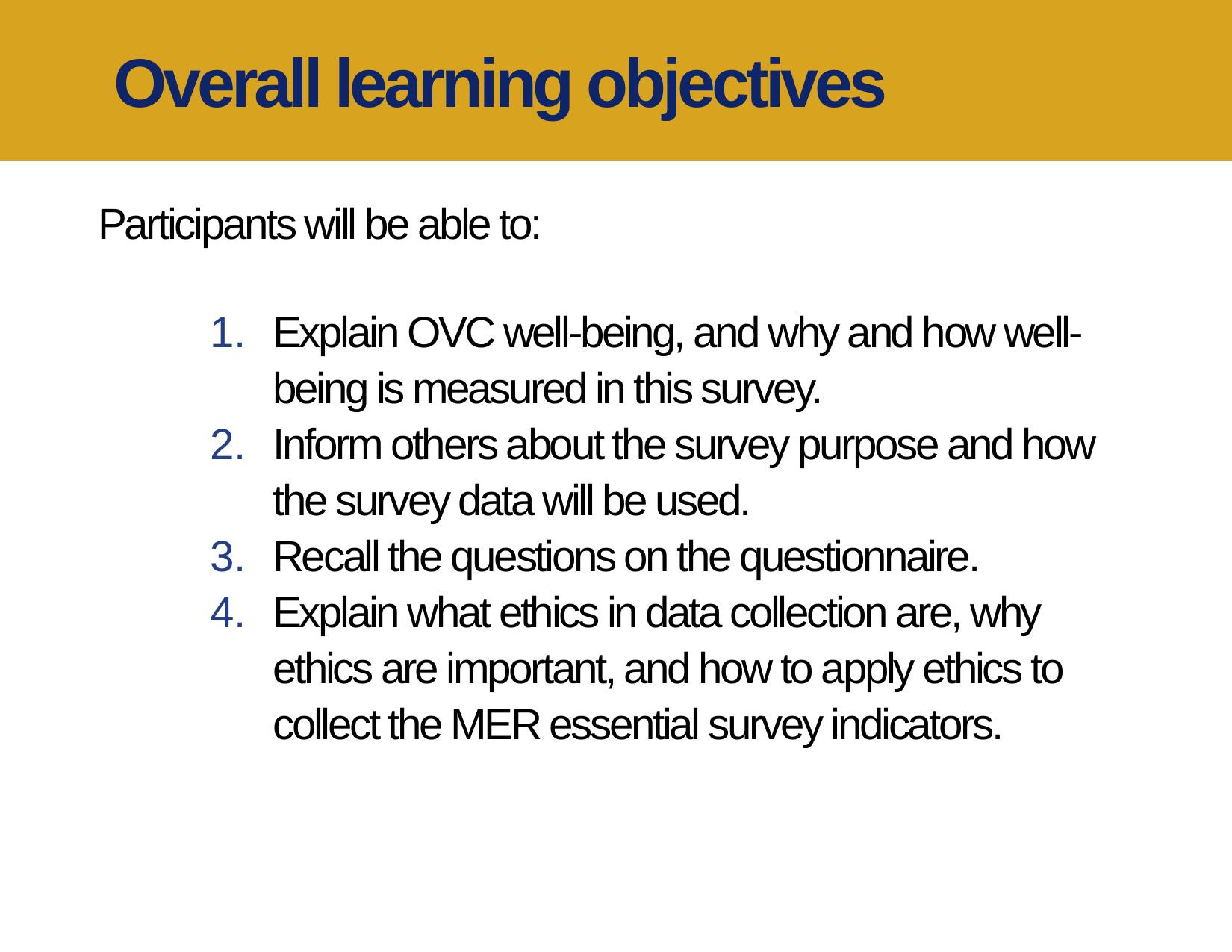

Overall learning objectives
Participants will be able to:

Explain OVC well-being, and why and how well-being is measured in this survey.
Inform others about the survey purpose and how the survey data will be used.
Recall the questions on the questionnaire.
Explain what ethics in data collection are, why ethics are important, and how to apply ethics to collect the MER essential survey indicators.